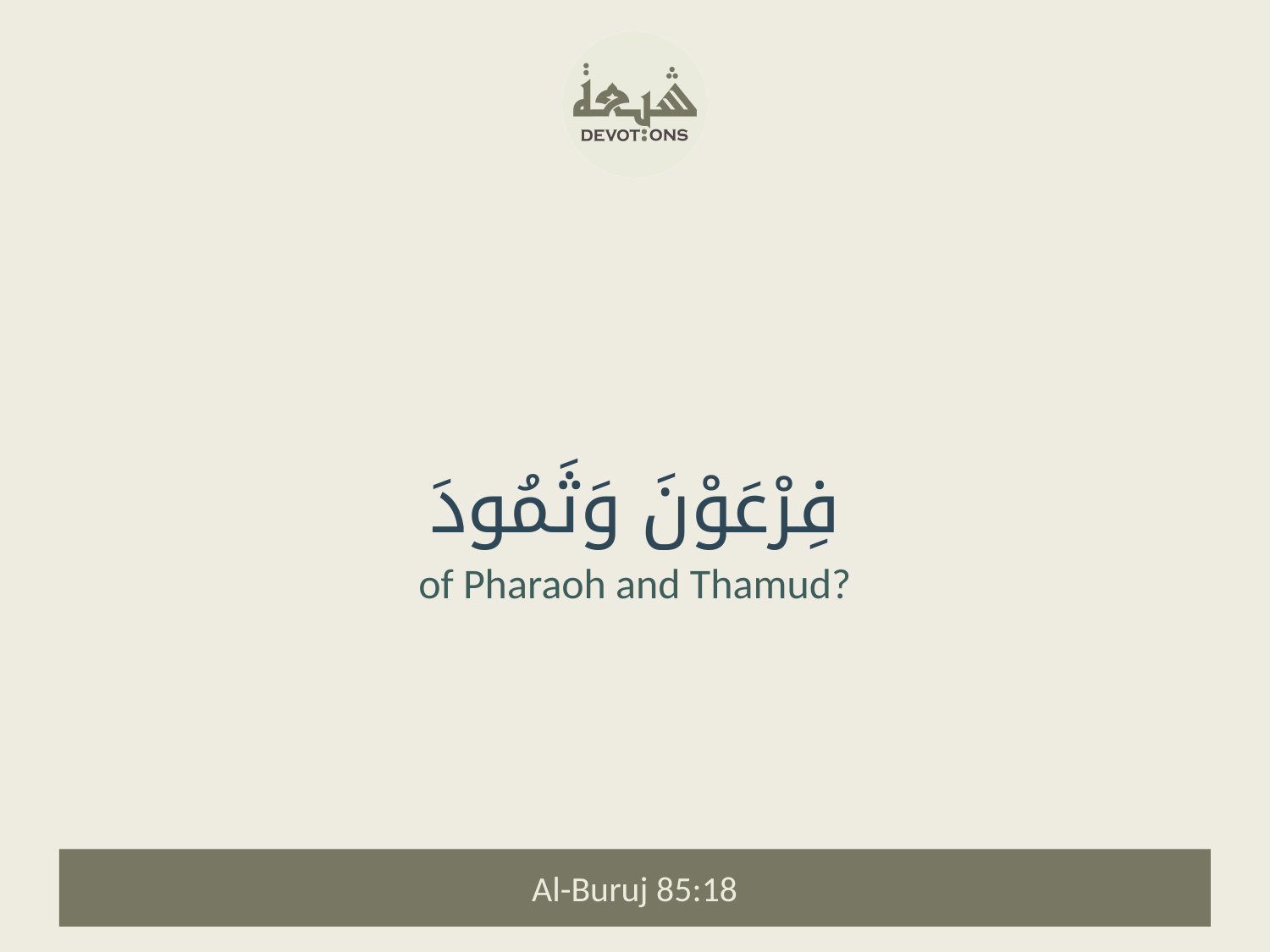

فِرْعَوْنَ وَثَمُودَ
of Pharaoh and Thamud?
Al-Buruj 85:18